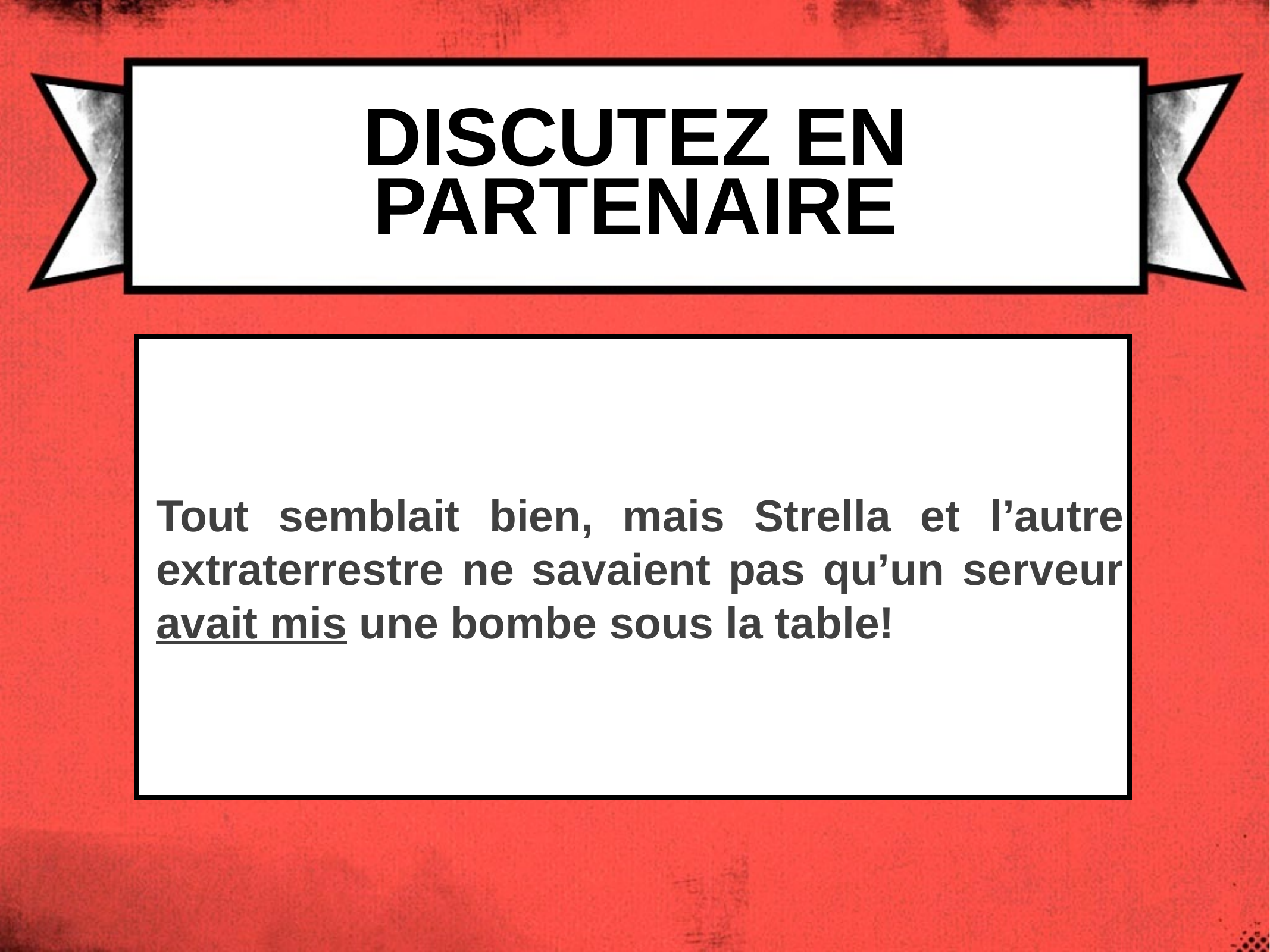

# Discutez en partenaire

Tout semblait bien, mais Strella et l’autre extraterrestre ne savaient pas qu’un serveur avait mis une bombe sous la table!